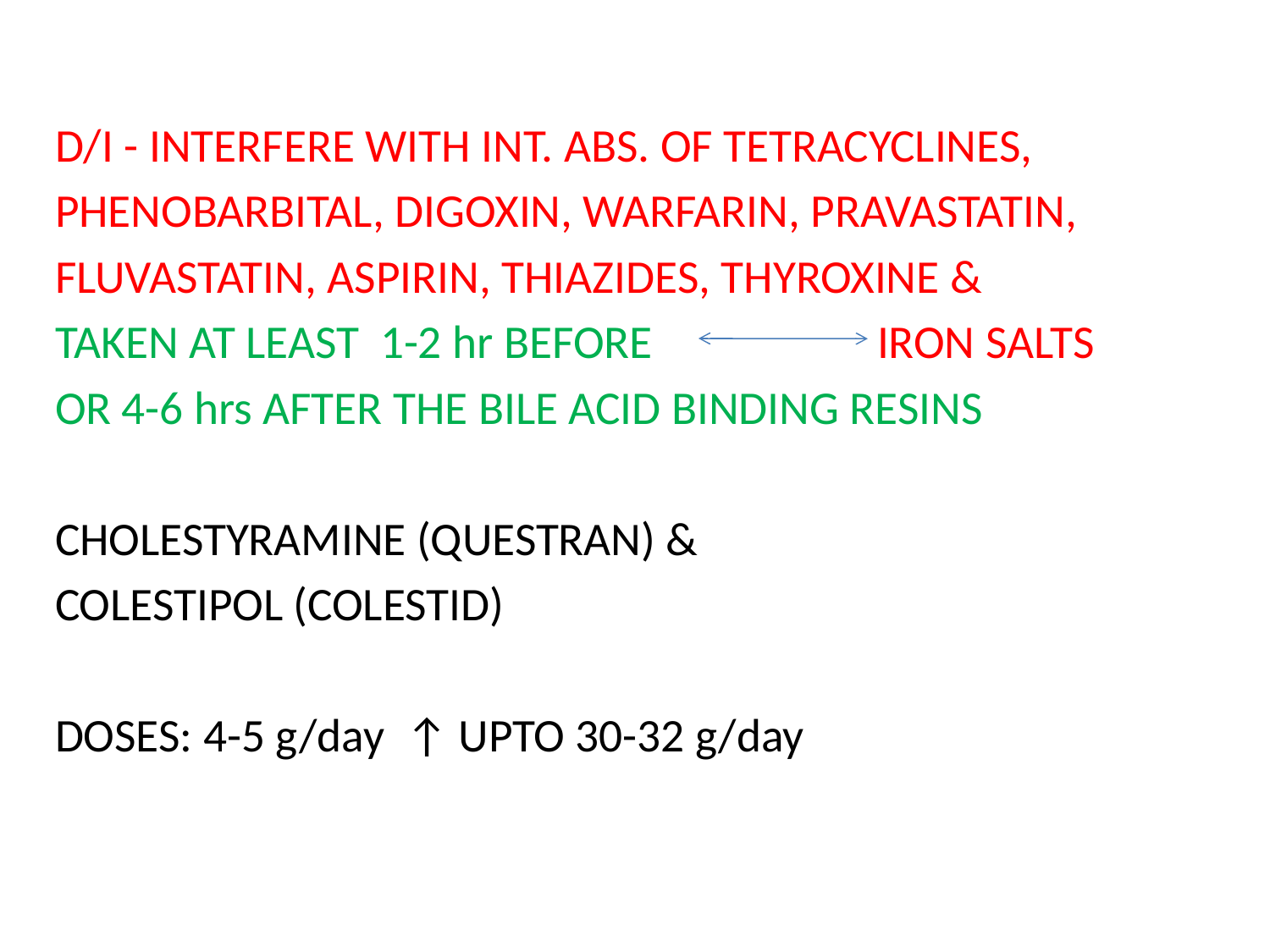

D/I - INTERFERE WITH INT. ABS. OF TETRACYCLINES,
PHENOBARBITAL, DIGOXIN, WARFARIN, PRAVASTATIN,
FLUVASTATIN, ASPIRIN, THIAZIDES, THYROXINE &
TAKEN AT LEAST  1-2 hr BEFORE       	     IRON SALTS
OR 4-6 hrs AFTER THE BILE ACID BINDING RESINS

CHOLESTYRAMINE (QUESTRAN) &
COLESTIPOL (COLESTID)

DOSES: 4-5 g/day  ↑ UPTO 30-32 g/day